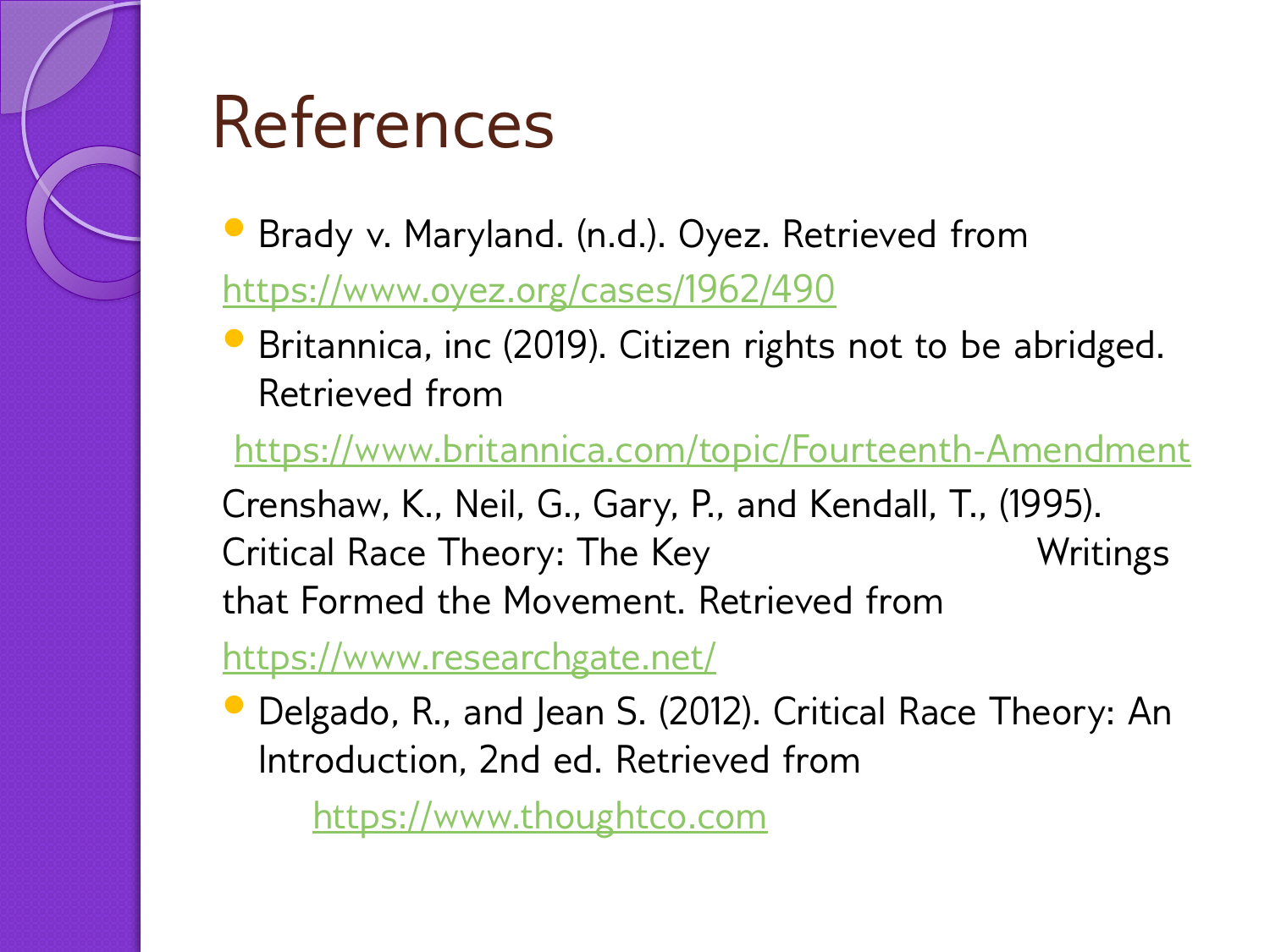

# References
Brady v. Maryland. (n.d.). Oyez. Retrieved from
	https://www.oyez.org/cases/1962/490
Britannica, inc (2019). Citizen rights not to be abridged. Retrieved from
	 https://www.britannica.com/topic/Fourteenth-Amendment
Crenshaw, K., Neil, G., Gary, P., and Kendall, T., (1995). Critical Race Theory: The Key                           Writings that Formed the Movement. Retrieved from
	https://www.researchgate.net/
Delgado, R., and Jean S. (2012). Critical Race Theory: An Introduction, 2nd ed. Retrieved from
 	https://www.thoughtco.com